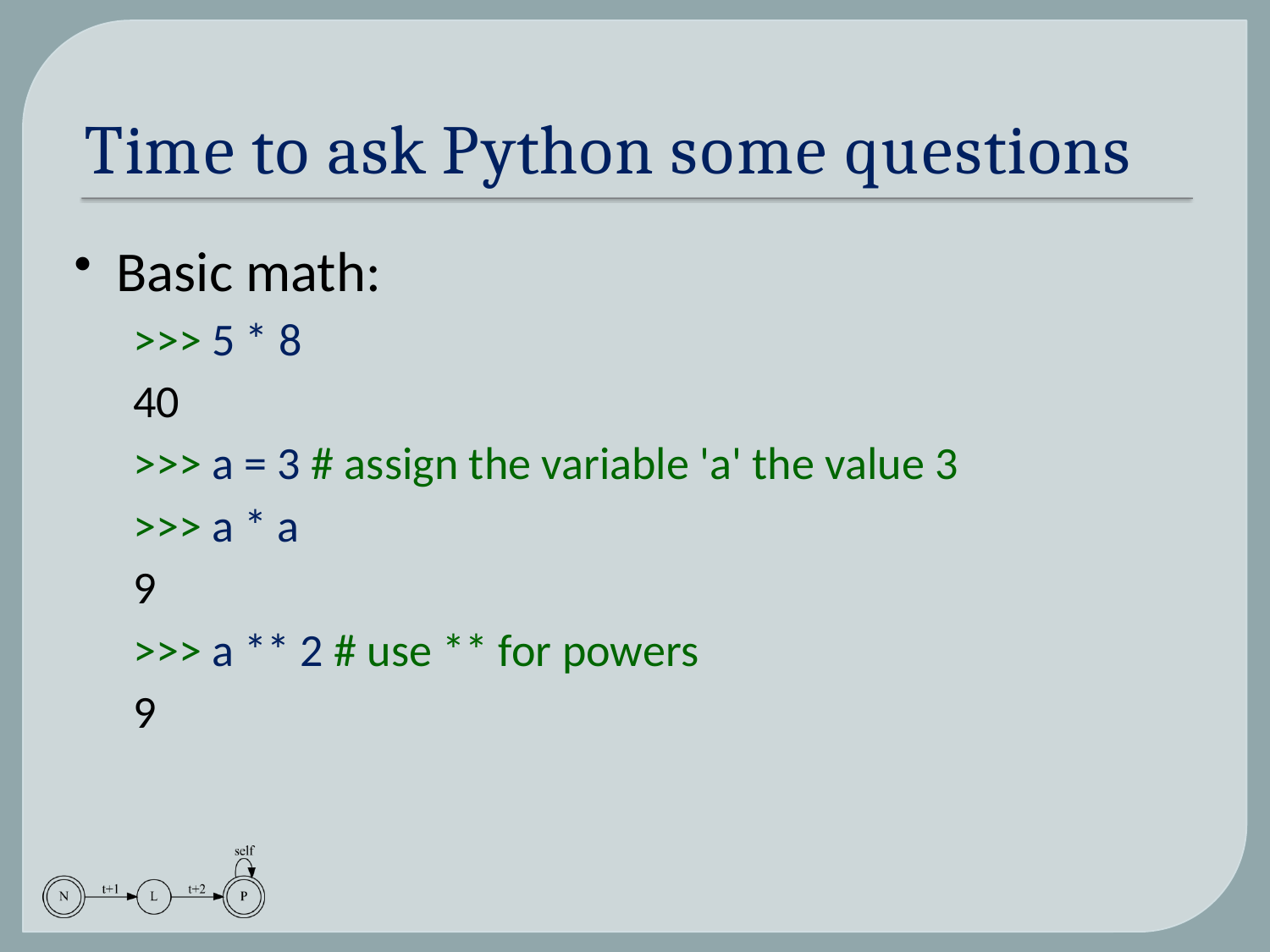

# Time to ask Python some questions
Basic math:
>>> 5 * 8
40
>>> a = 3 # assign the variable 'a' the value 3
>>> a * a
9
>>> a ** 2 # use ** for powers
9